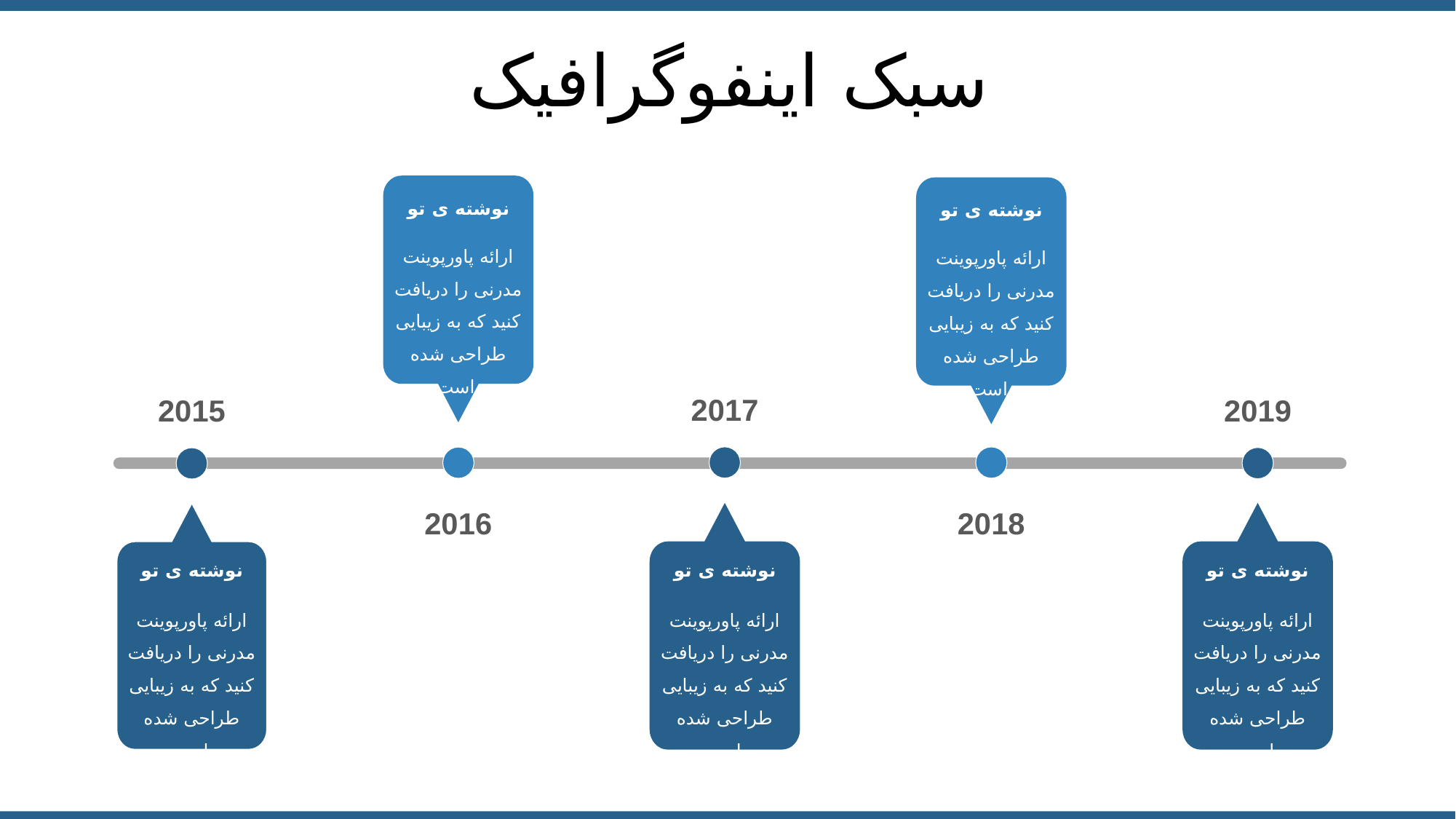

سبک اینفوگرافیک

نوشته ی تو
ارائه پاورپوینت مدرنی را دریافت کنید که به زیبایی طراحی شده است.
نوشته ی تو
ارائه پاورپوینت مدرنی را دریافت کنید که به زیبایی طراحی شده است.
2017
2019
2015

2018
2016

نوشته ی تو
ارائه پاورپوینت مدرنی را دریافت کنید که به زیبایی طراحی شده است.
نوشته ی تو
ارائه پاورپوینت مدرنی را دریافت کنید که به زیبایی طراحی شده است.
نوشته ی تو
ارائه پاورپوینت مدرنی را دریافت کنید که به زیبایی طراحی شده است.